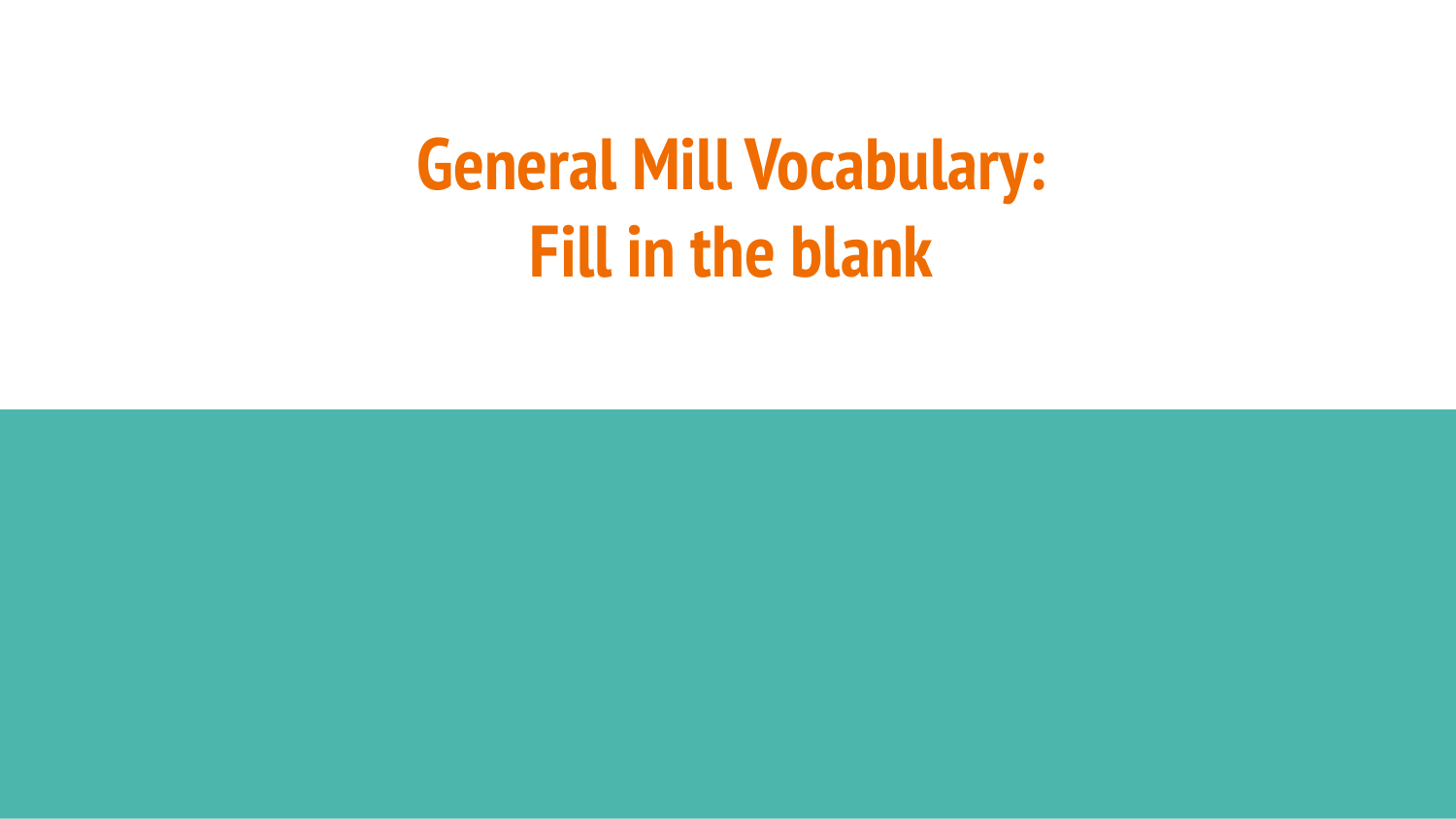

# General Mill Vocabulary:
Fill in the blank